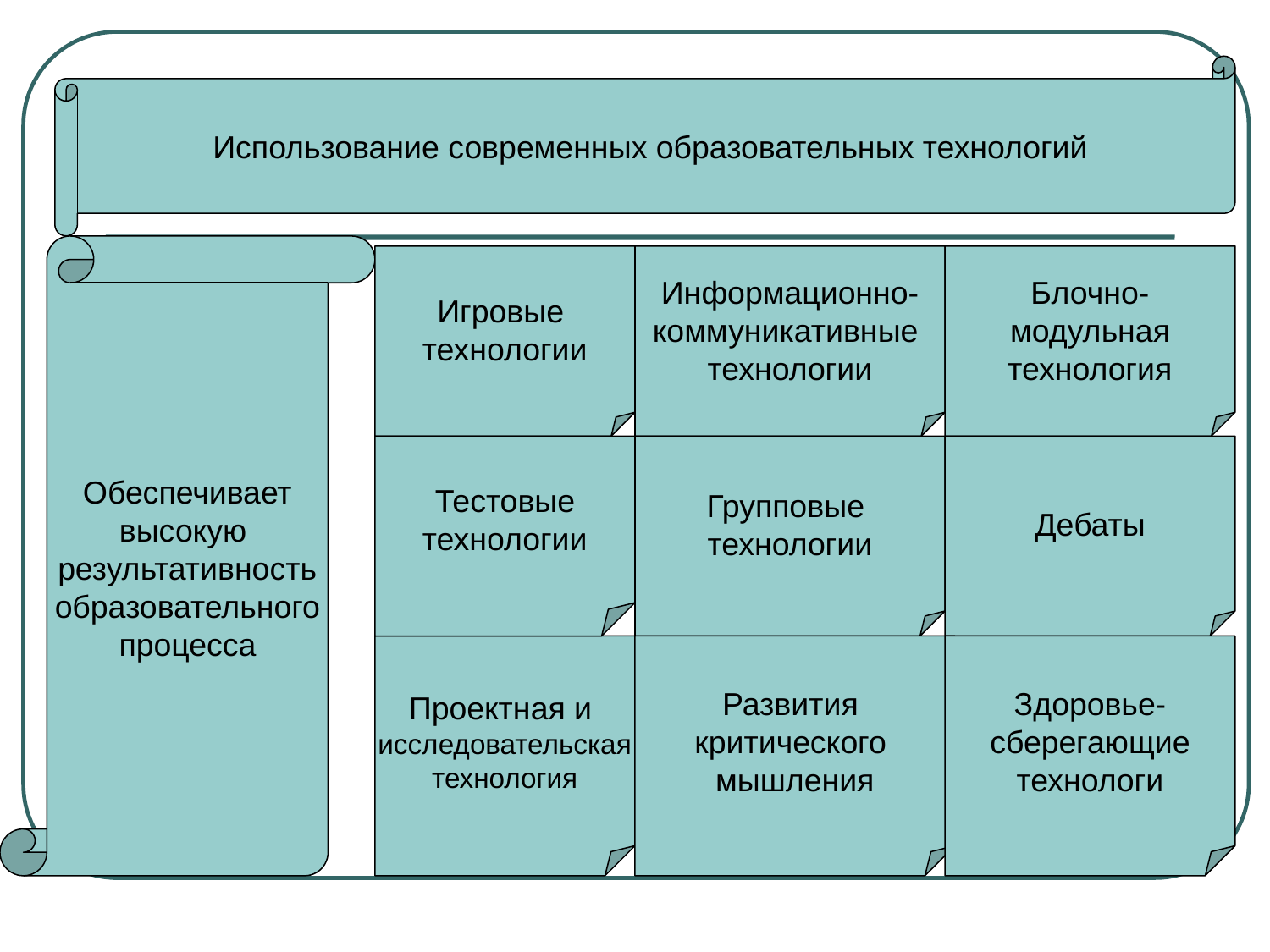

Использование современных образовательных технологий
Обеспечивает
высокую
результативность
образовательного
процесса
Игровые
технологии
Информационно-
коммуникативные
технологии
Блочно-
модульная
технология

Тестовые технологии
Групповые
технологии
Дебаты
Проектная и
исследовательская
технология
Развития
критического
мышления
Здоровье-
сберегающие
технологи